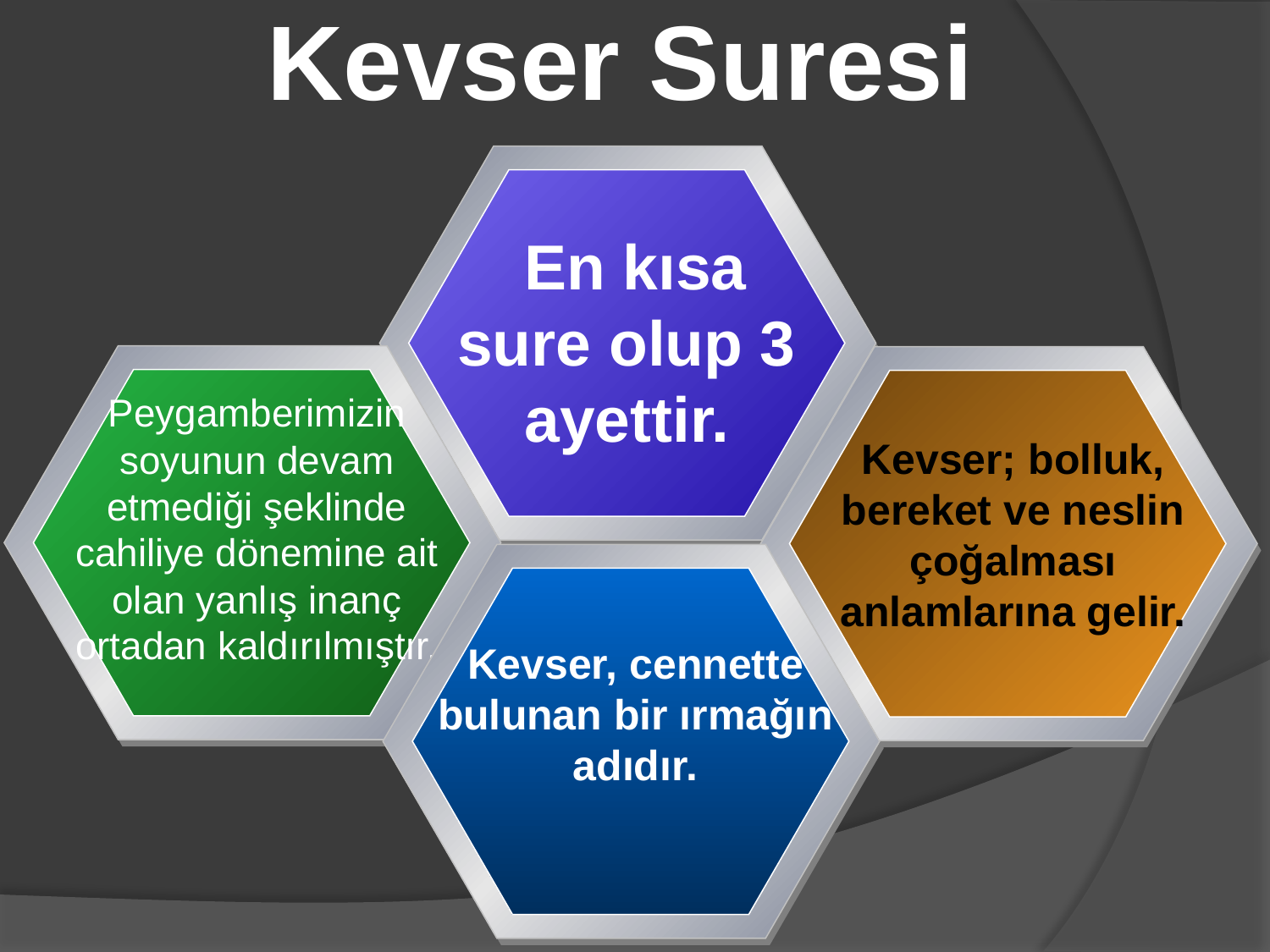

# Kevser Suresi

 En kısa sure olup 3 ayettir.

Peygamberimizin soyunun devam etmediği şeklinde cahiliye dönemine ait
olan yanlış inanç ortadan kaldırılmıştır.
Kevser; bolluk, bereket ve neslin çoğalması anlamlarına gelir.

Kevser, cennette bulunan bir ırmağın adıdır.